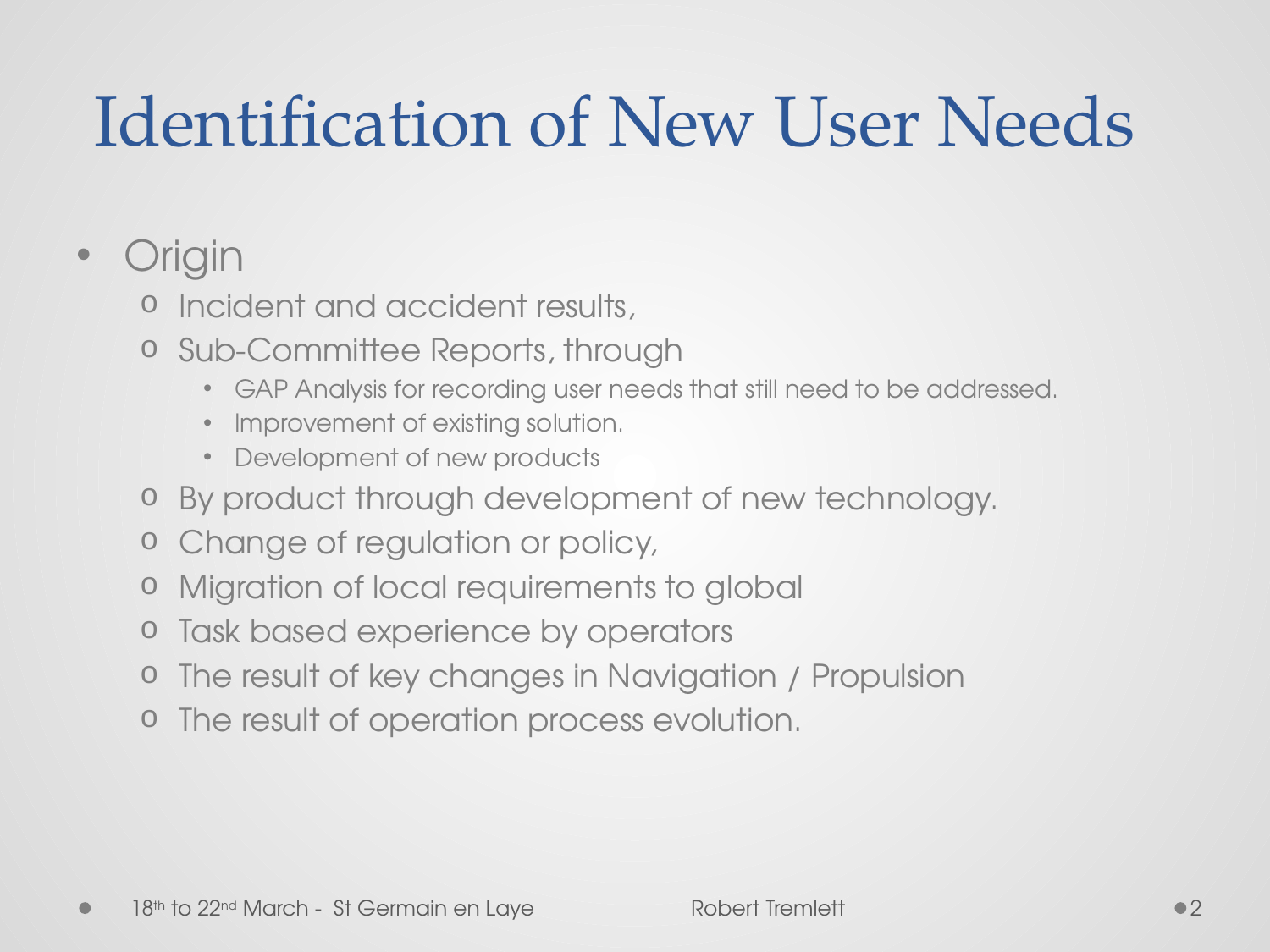

# Identification of New User Needs
Origin
Incident and accident results,
Sub-Committee Reports, through
GAP Analysis for recording user needs that still need to be addressed.
Improvement of existing solution.
Development of new products
By product through development of new technology.
Change of regulation or policy,
Migration of local requirements to global
Task based experience by operators
The result of key changes in Navigation / Propulsion
The result of operation process evolution.
18th to 22nd March -  St Germain en Laye
Robert Tremlett
2